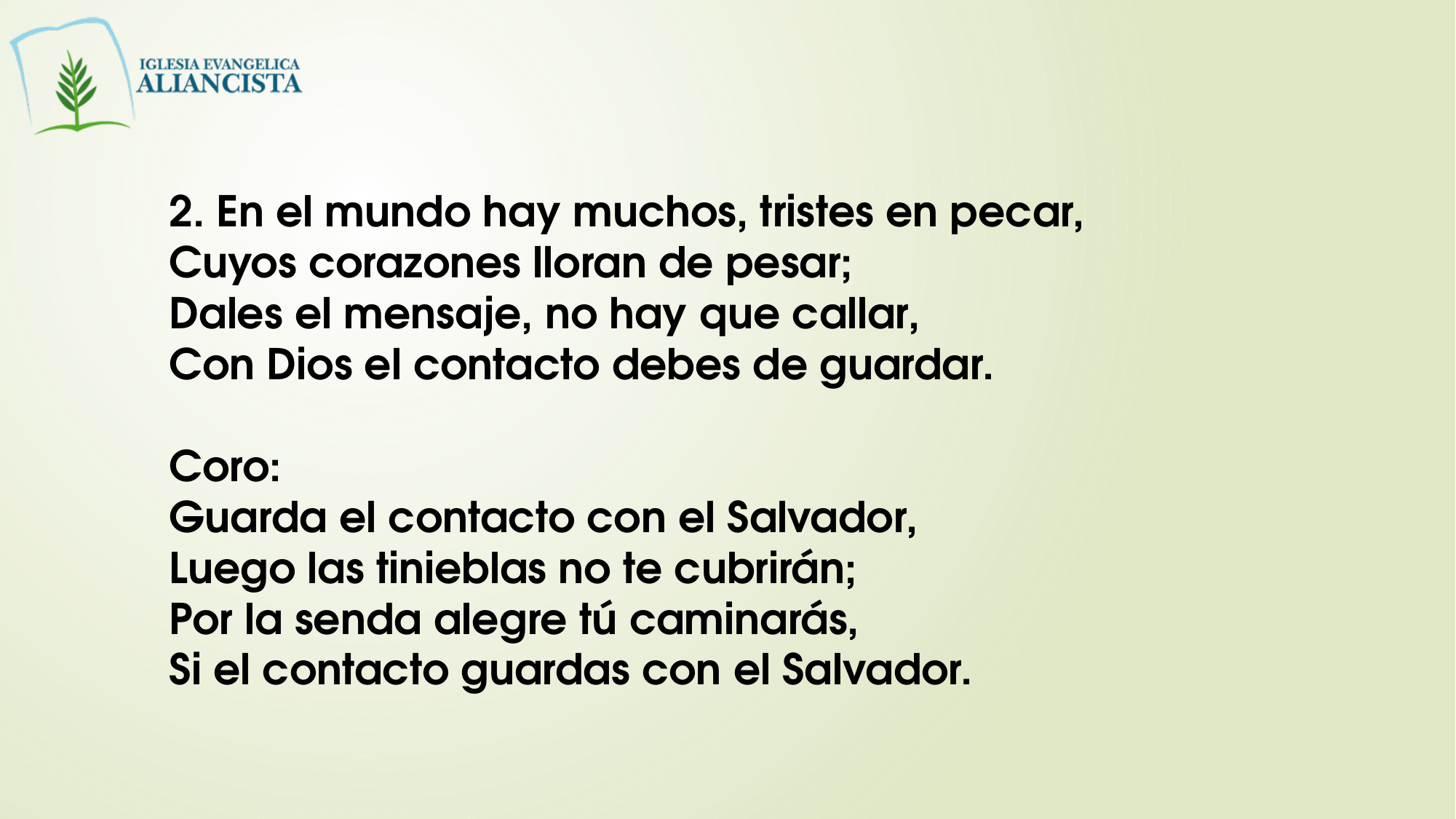

2. En el mundo hay muchos, tristes en pecar,
Cuyos corazones lloran de pesar;
Dales el mensaje, no hay que callar,
Con Dios el contacto debes de guardar.

Coro:
Guarda el contacto con el Salvador,
Luego las tinieblas no te cubrirán;
Por la senda alegre tú caminarás,
Si el contacto guardas con el Salvador.